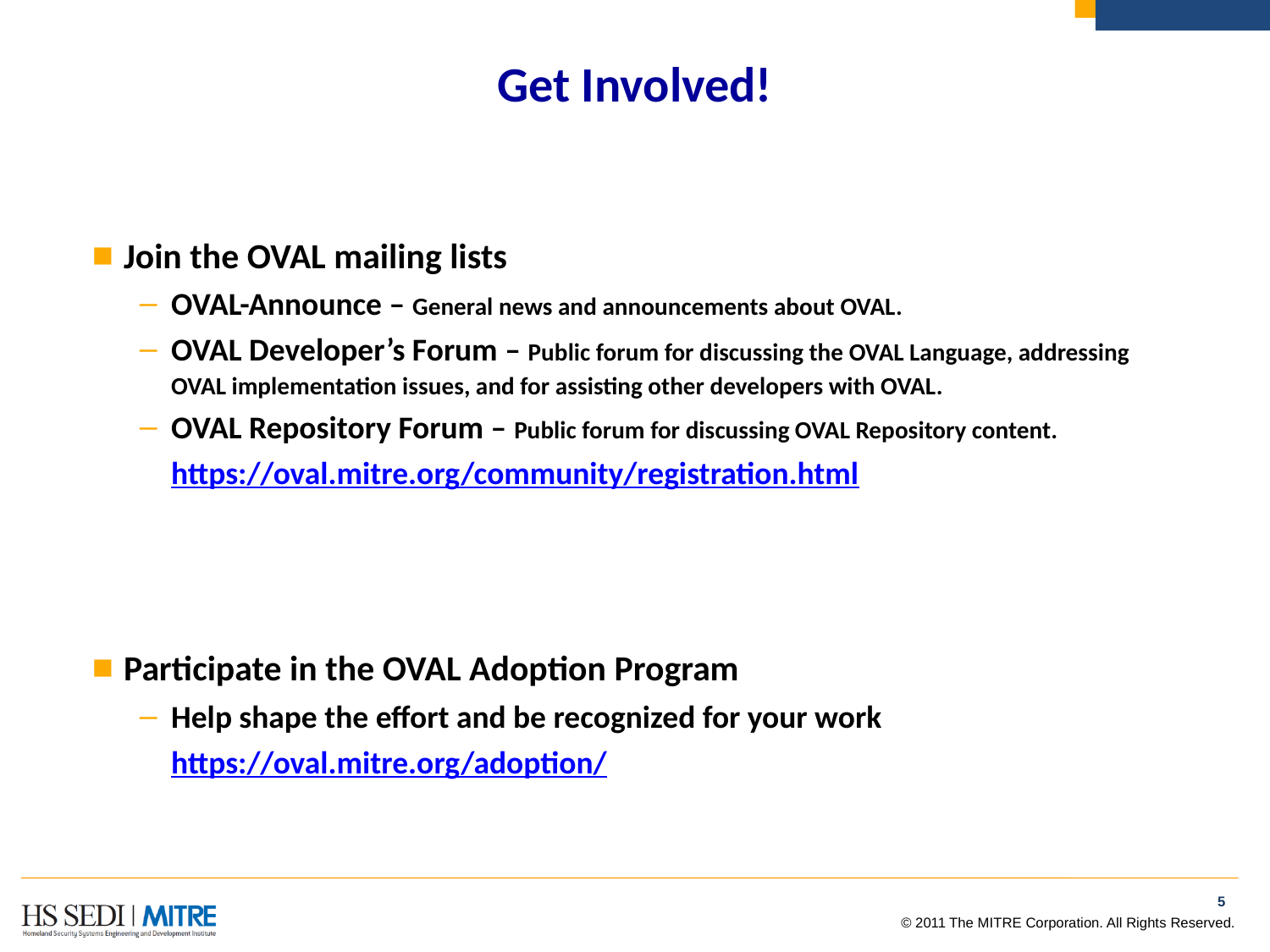

# Get Involved!

Join the OVAL mailing lists
OVAL-Announce – General news and announcements about OVAL.
OVAL Developer’s Forum – Public forum for discussing the OVAL Language, addressing OVAL implementation issues, and for assisting other developers with OVAL.
OVAL Repository Forum – Public forum for discussing OVAL Repository content.
	https://oval.mitre.org/community/registration.html

Participate in the OVAL Adoption Program
Help shape the effort and be recognized for your work
	https://oval.mitre.org/adoption/
5